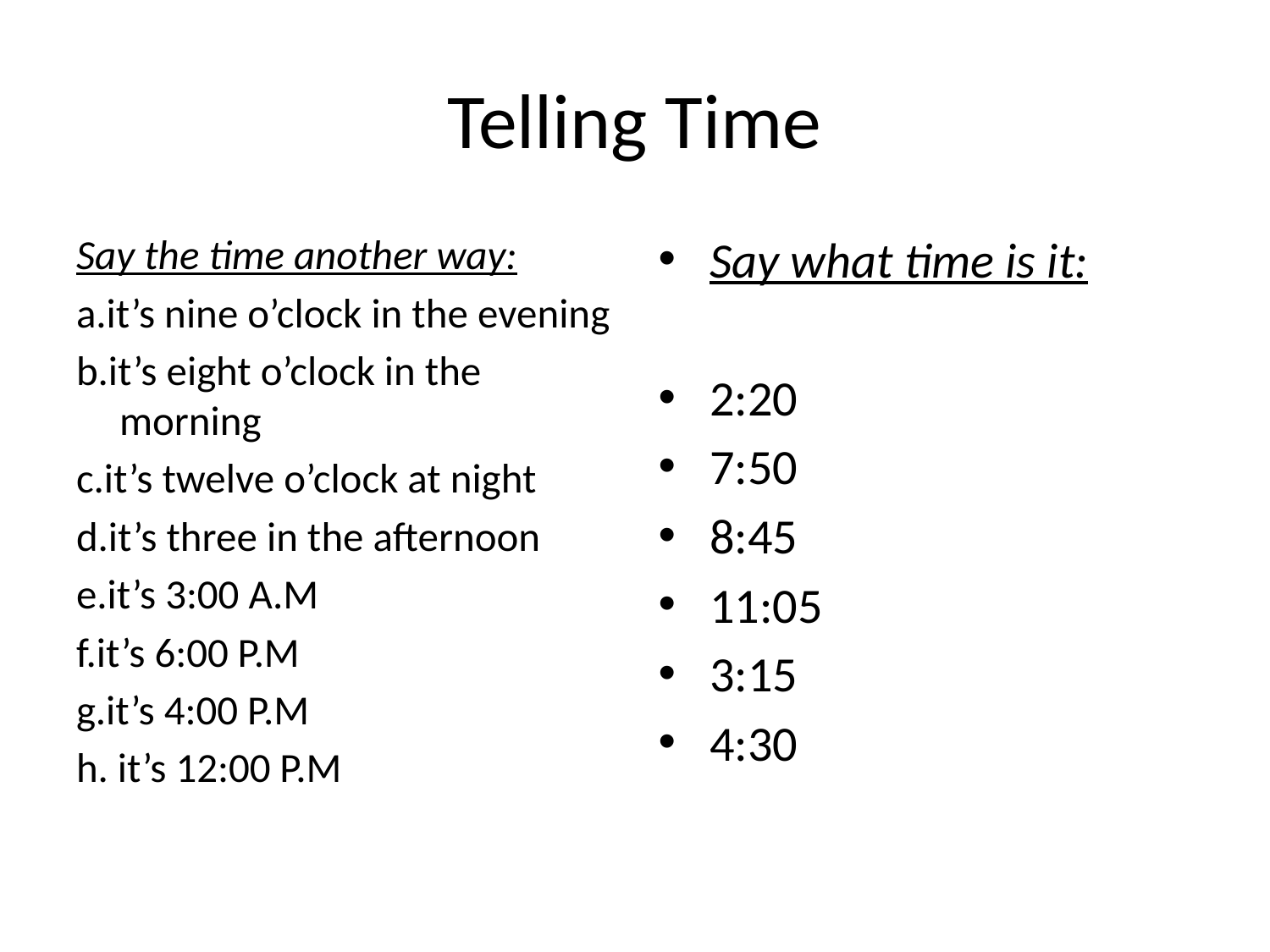

# Telling Time
Say the time another way:
a.it’s nine o’clock in the evening
b.it’s eight o’clock in the morning
c.it’s twelve o’clock at night
d.it’s three in the afternoon
e.it’s 3:00 A.M
f.it’s 6:00 P.M
g.it’s 4:00 P.M
h. it’s 12:00 P.M

Say what time is it:

2:20
7:50
8:45
11:05
3:15
4:30